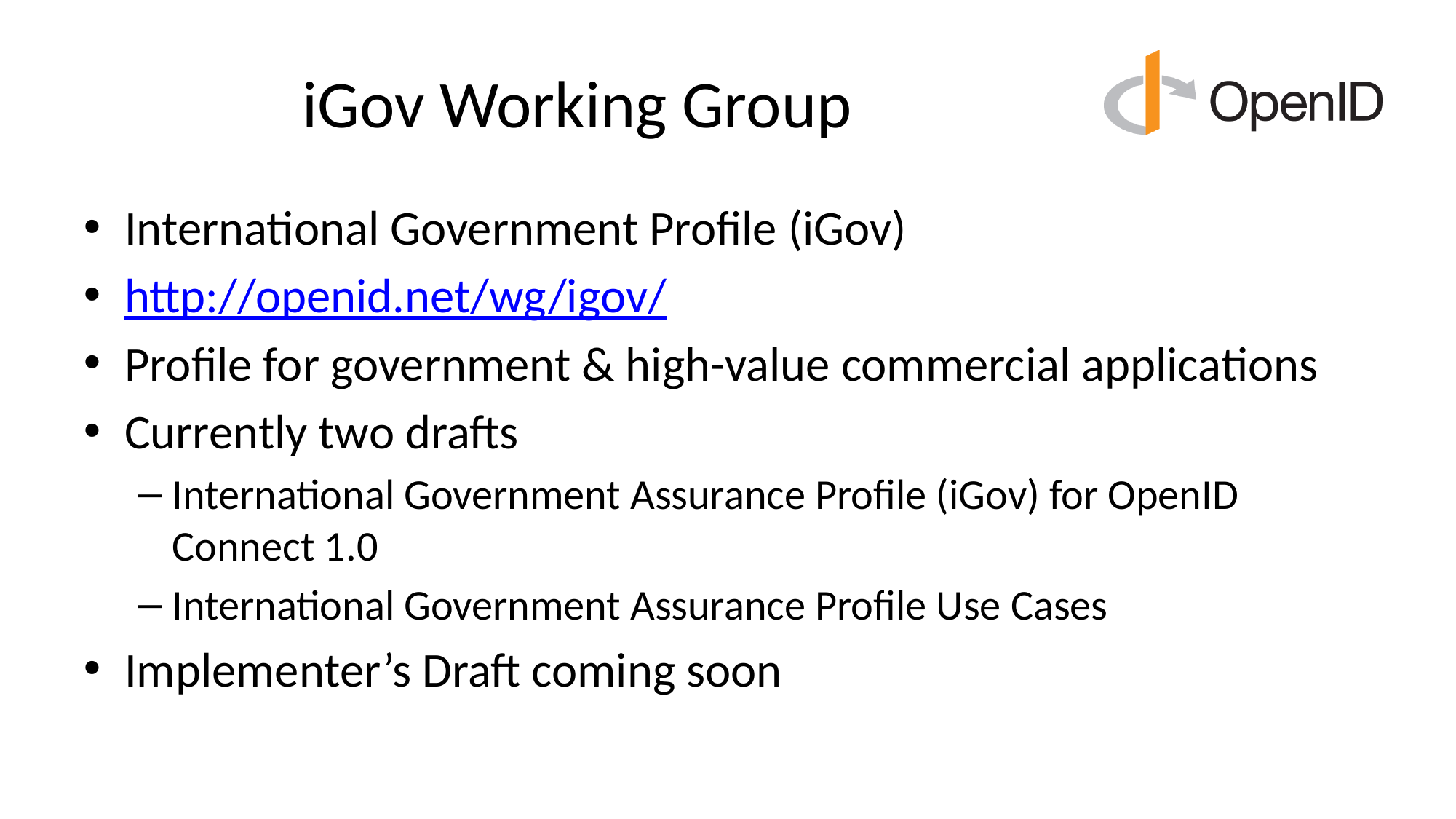

# iGov Working Group
International Government Profile (iGov)
http://openid.net/wg/igov/
Profile for government & high-value commercial applications
Currently two drafts
International Government Assurance Profile (iGov) for OpenID Connect 1.0
International Government Assurance Profile Use Cases
Implementer’s Draft coming soon